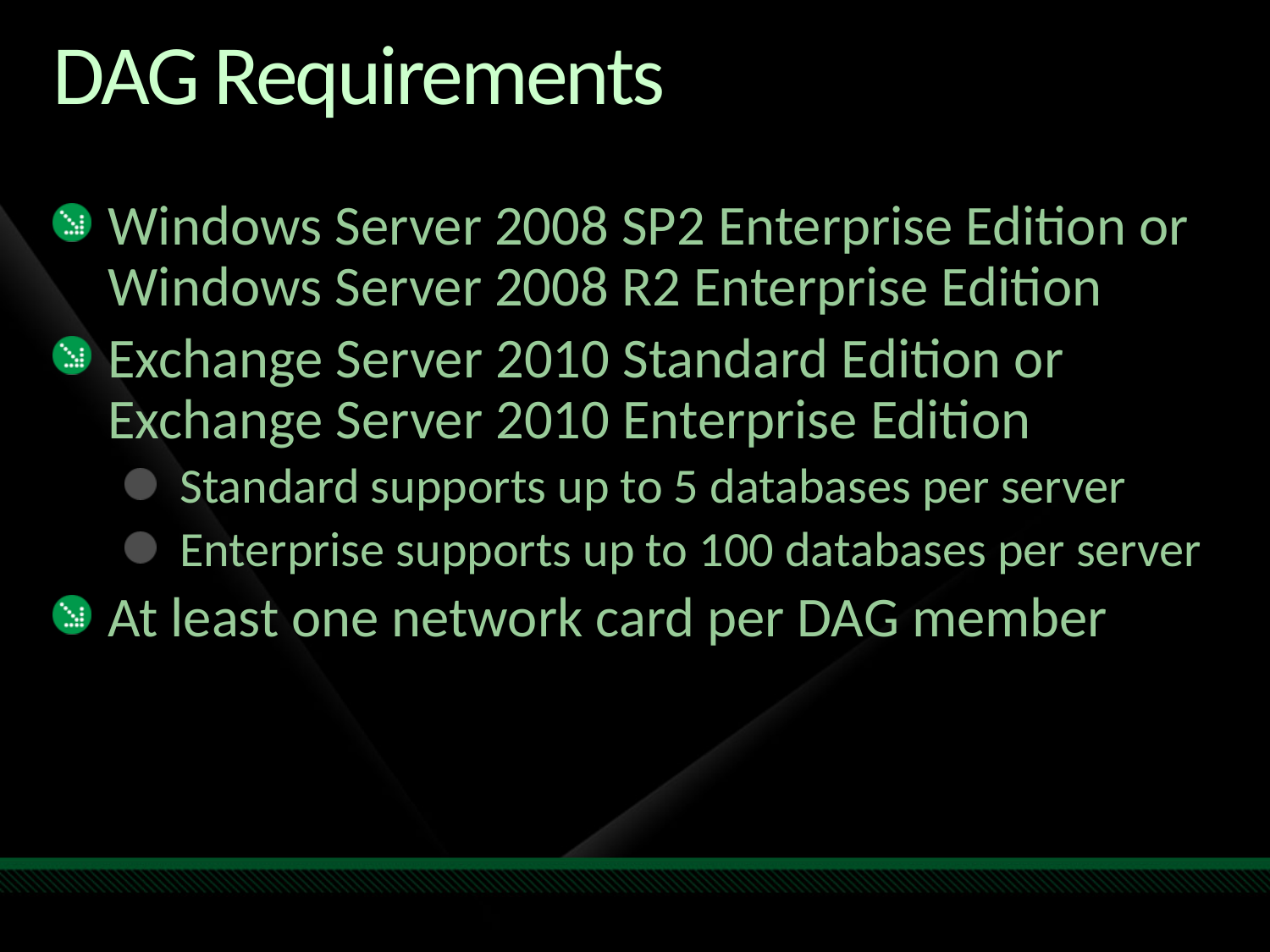

# DAG Requirements
Windows Server 2008 SP2 Enterprise Edition or Windows Server 2008 R2 Enterprise Edition
Exchange Server 2010 Standard Edition or Exchange Server 2010 Enterprise Edition
Standard supports up to 5 databases per server
Enterprise supports up to 100 databases per server
At least one network card per DAG member